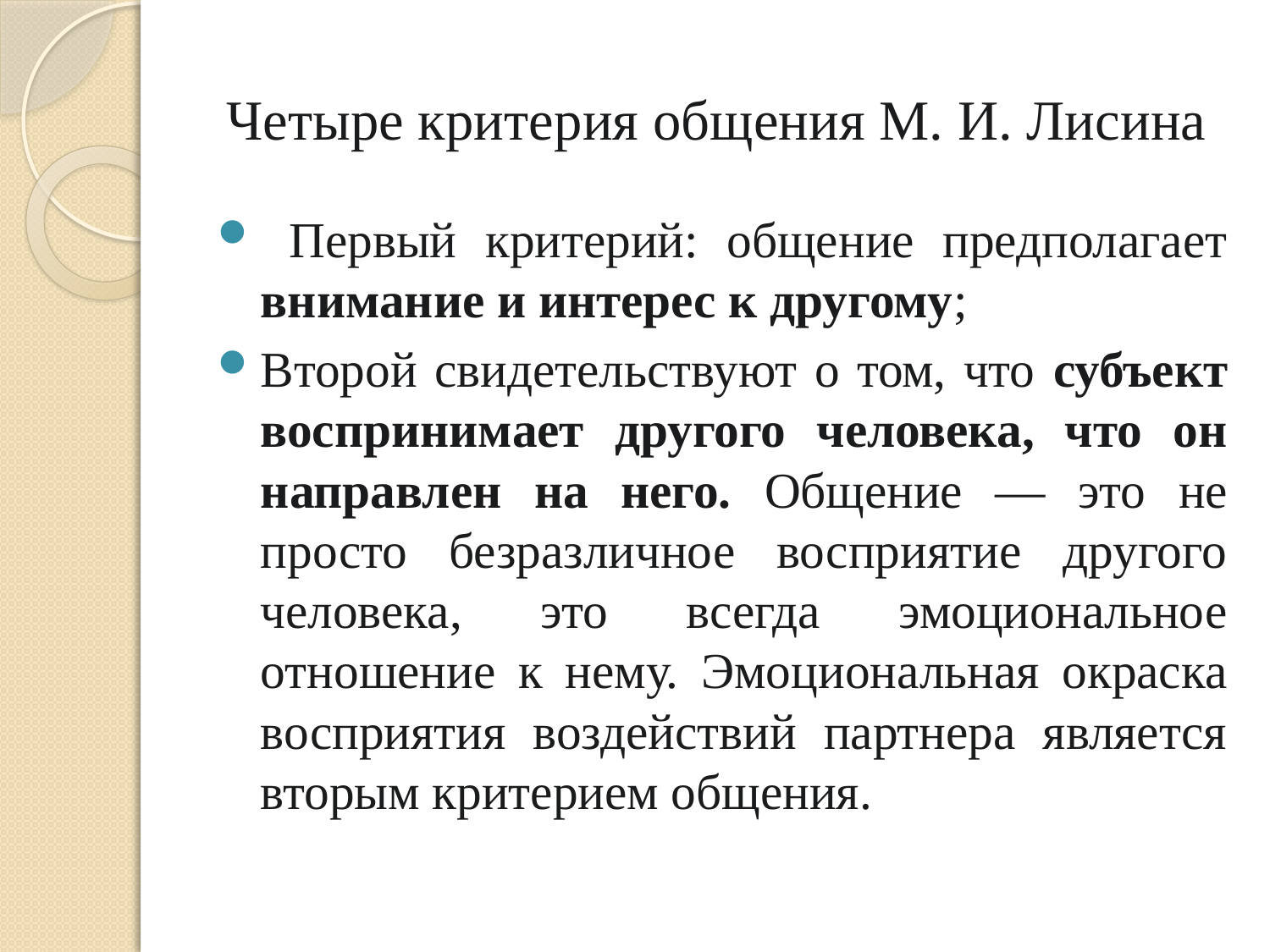

# Четыре критерия общения М. И. Лисина
 Первый критерий: общение предполагает внимание и интерес к другому;
Второй свидетельствуют о том, что субъект воспринимает другого человека, что он направлен на него. Общение — это не просто безразличное восприятие другого человека, это всегда эмоциональное отношение к нему. Эмоциональная окраска восприятия воздействий партнера является вторым критерием общения.